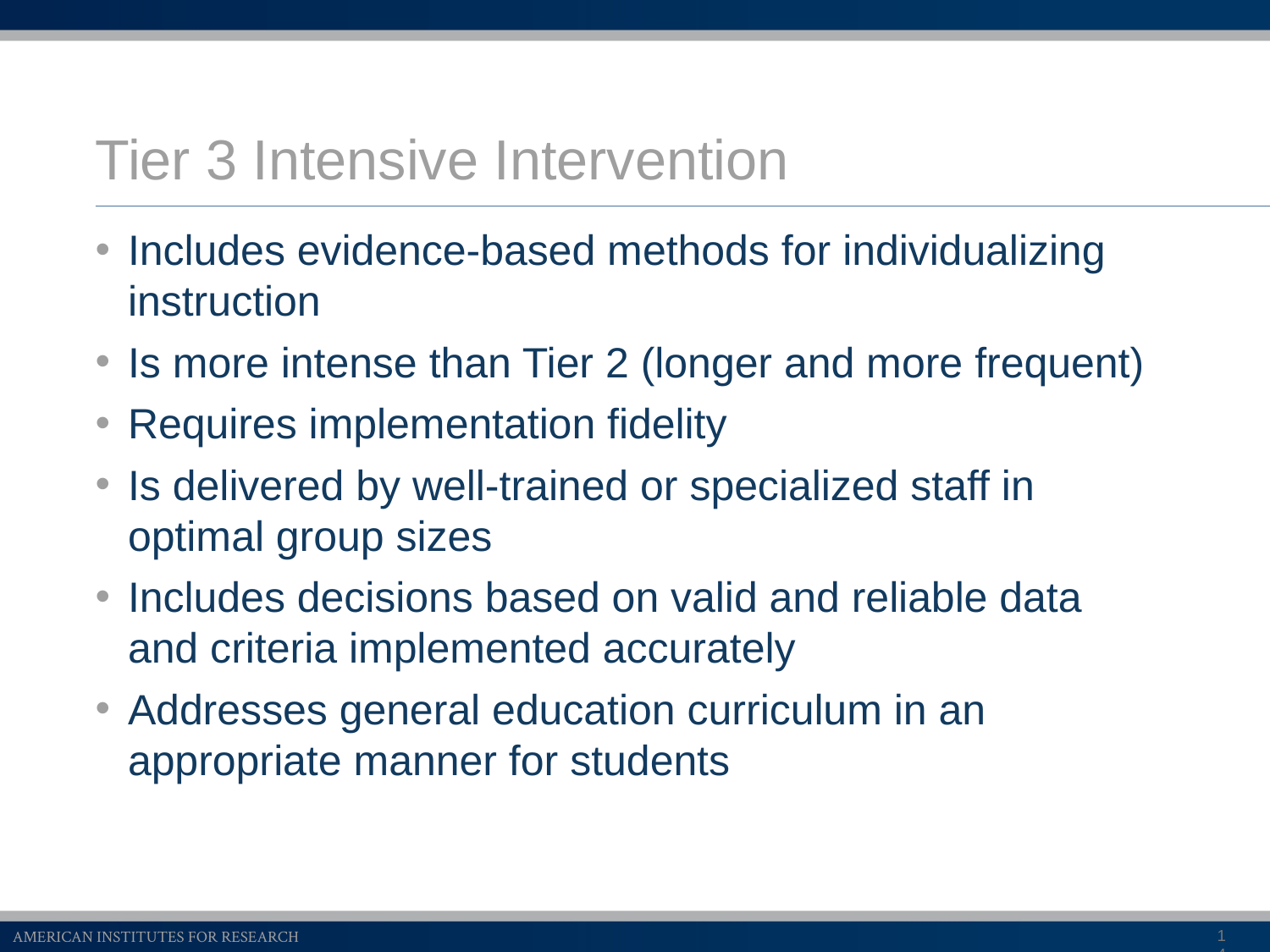

# Tier 3 Intensive Intervention
Includes evidence-based methods for individualizing instruction
Is more intense than Tier 2 (longer and more frequent)
Requires implementation fidelity
Is delivered by well-trained or specialized staff in optimal group sizes
Includes decisions based on valid and reliable data and criteria implemented accurately
Addresses general education curriculum in an appropriate manner for students
14